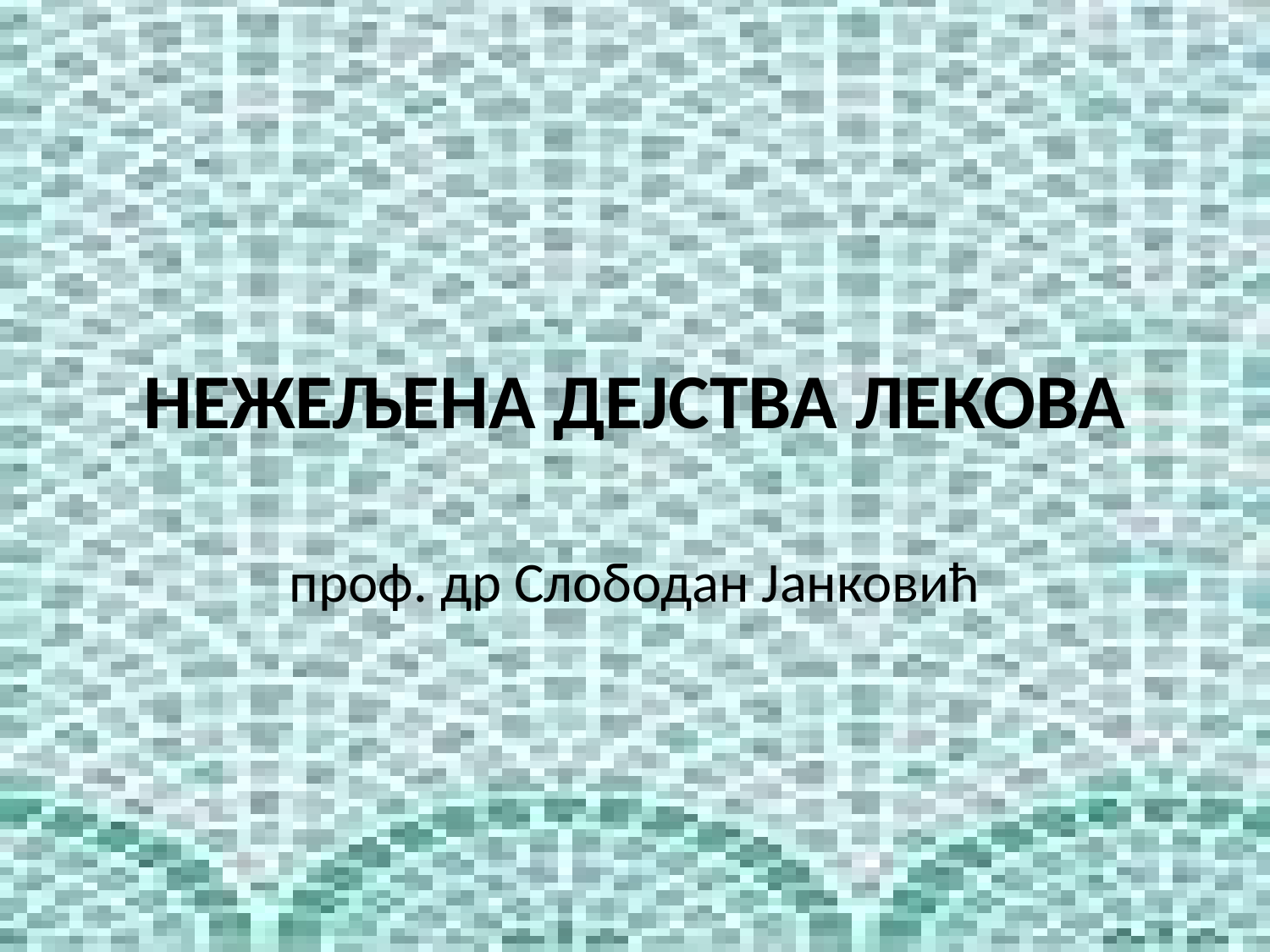

# НЕЖЕЉЕНА ДЕЈСТВА ЛЕКОВА
проф. др Слободан Јанковић